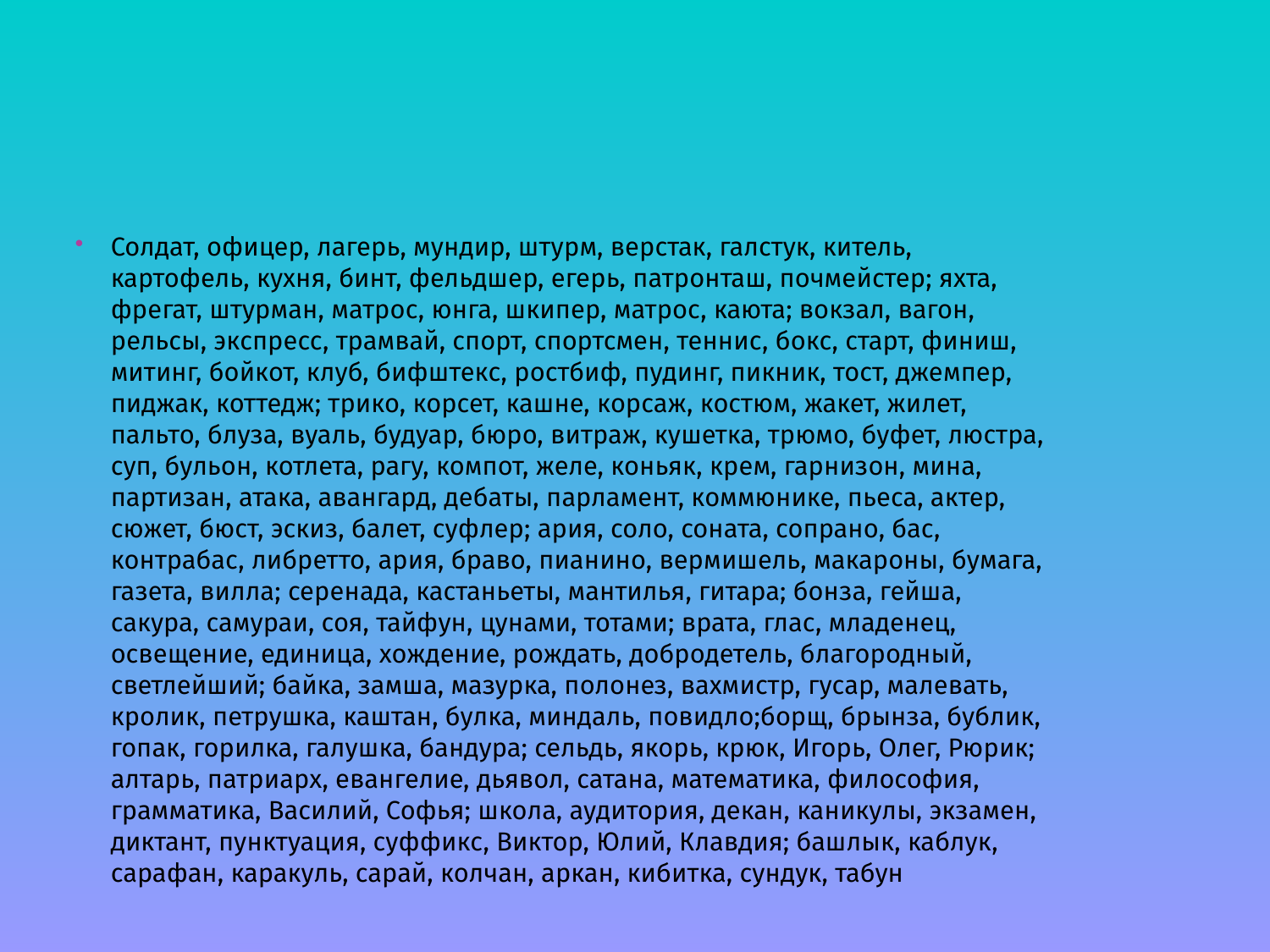

#
Солдат, офицер, лагерь, мундир, штурм, верстак, галстук, китель, картофель, кухня, бинт, фельдшер, егерь, патронташ, почмейстер; яхта, фрегат, штурман, матрос, юнга, шкипер, матрос, каюта; вокзал, вагон, рельсы, экспресс, трамвай, спорт, спортсмен, теннис, бокс, старт, финиш, митинг, бойкот, клуб, бифштекс, ростбиф, пудинг, пикник, тост, джемпер, пиджак, коттедж; трико, корсет, кашне, корсаж, костюм, жакет, жилет, пальто, блуза, вуаль, будуар, бюро, витраж, кушетка, трюмо, буфет, люстра, суп, бульон, котлета, рагу, компот, желе, коньяк, крем, гарнизон, мина, партизан, атака, авангард, дебаты, парламент, коммюнике, пьеса, актер, сюжет, бюст, эскиз, балет, суфлер; ария, соло, соната, сопрано, бас, контрабас, либретто, ария, браво, пианино, вермишель, макароны, бумага, газета, вилла; серенада, кастаньеты, мантилья, гитара; бонза, гейша, сакура, самураи, соя, тайфун, цунами, тотами; врата, глас, младенец, освещение, единица, хождение, рождать, добродетель, благородный, светлейший; байка, замша, мазурка, полонез, вахмистр, гусар, малевать, кролик, петрушка, каштан, булка, миндаль, повидло;борщ, брынза, бублик, гопак, горилка, галушка, бандура; сельдь, якорь, крюк, Игорь, Олег, Рюрик; алтарь, патриарх, евангелие, дьявол, сатана, математика, философия, грамматика, Василий, Софья; школа, аудитория, декан, каникулы, экзамен, диктант, пунктуация, суффикс, Виктор, Юлий, Клавдия; башлык, каблук, сарафан, каракуль, сарай, колчан, аркан, кибитка, сундук, табун